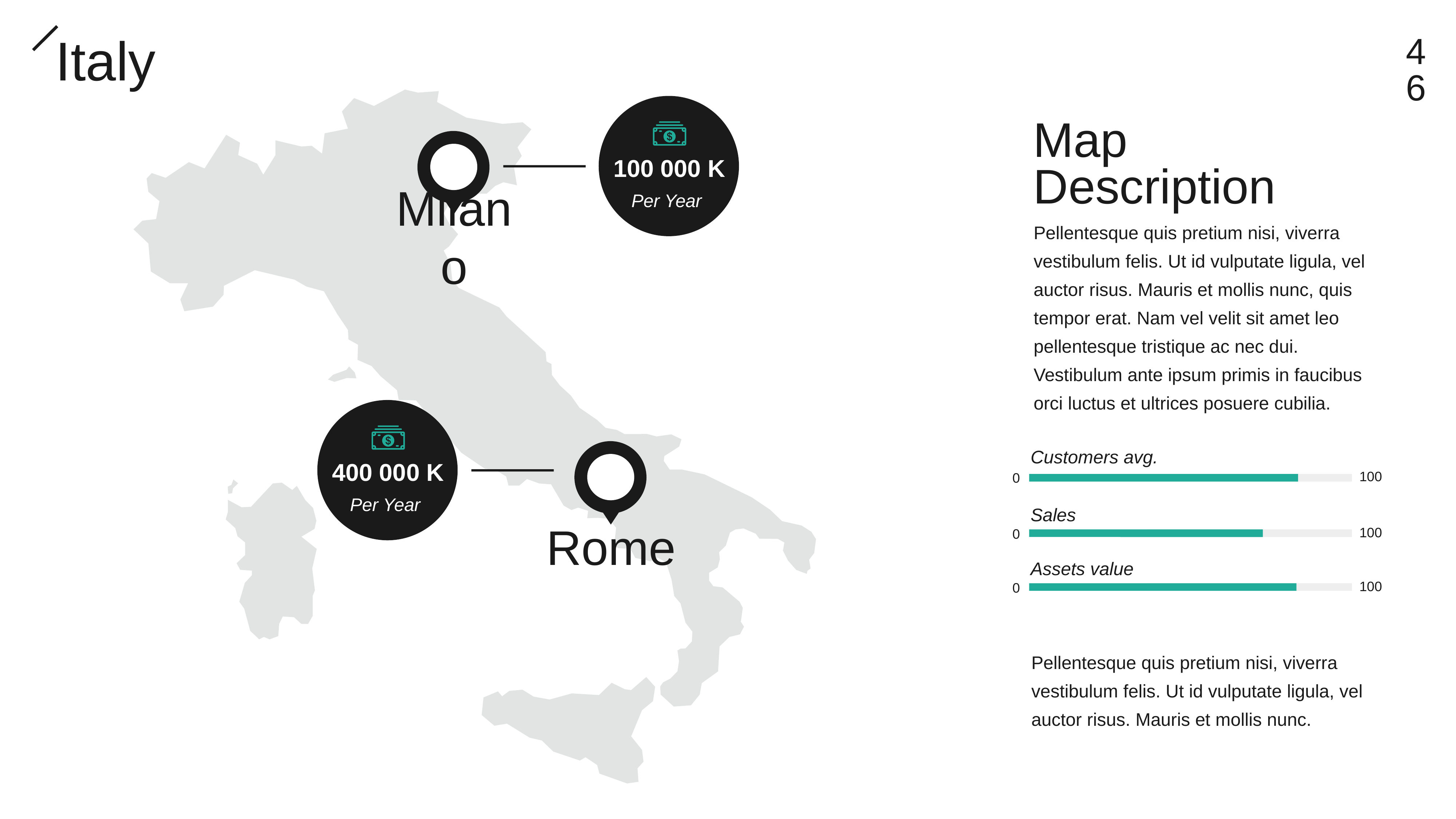

46
Italy

100 000 K
Per Year

Map Description

Milano
Pellentesque quis pretium nisi, viverra vestibulum felis. Ut id vulputate ligula, vel auctor risus. Mauris et mollis nunc, quis tempor erat. Nam vel velit sit amet leo pellentesque tristique ac nec dui. Vestibulum ante ipsum primis in faucibus orci luctus et ultrices posuere cubilia.

400 000 K
Per Year
Customers avg.
100
0

Sales
100
0

Assets value
100
0

Rome
Pellentesque quis pretium nisi, viverra vestibulum felis. Ut id vulputate ligula, vel auctor risus. Mauris et mollis nunc.